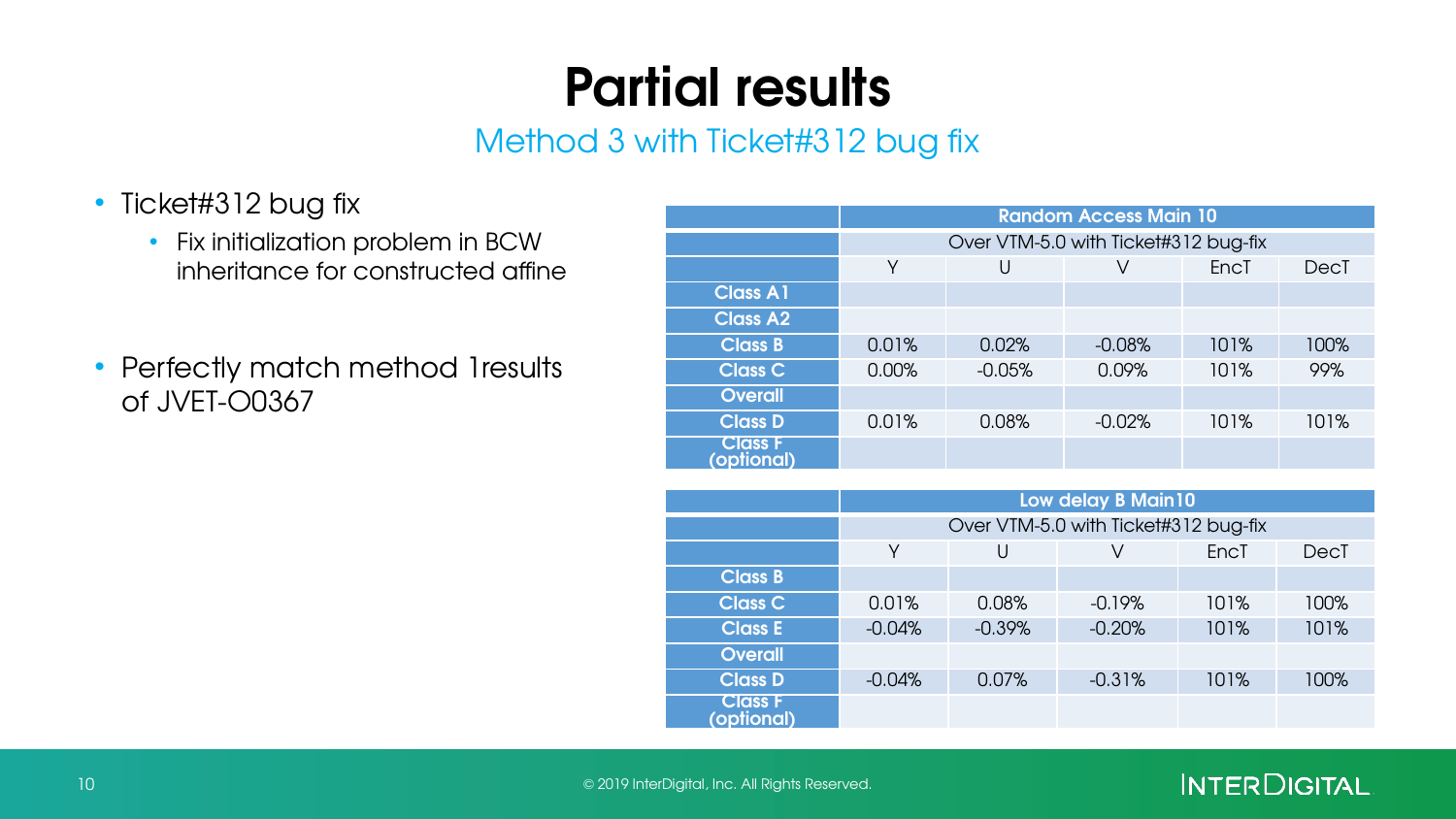

Partial results
Method 3 with Ticket#312 bug fix
Ticket#312 bug fix
Fix initialization problem in BCW
inheritance for constructed affine

Perfectly match method 1results
of JVET-O0367
|  | Random Access Main 10 |  |  |  |  |
| --- | --- | --- | --- | --- | --- |
|  | Over VTM-5.0 with Ticket#312 bug-fix |  |  |  |  |
|  | Y | U | V | EncT | DecT |
| Class A1 |  |  |  |  |  |
| Class A2 |  |  |  |  |  |
| Class B | 0.01% | 0.02% | -0.08% | 101% | 100% |
| Class C | 0.00% | -0.05% | 0.09% | 101% | 99% |
| Overall |  |  |  |  |  |
| Class D | 0.01% | 0.08% | -0.02% | 101% | 101% |
| Class F (optional) |  |  |  |  |  |
|  | Low delay B Main10 |  |  |  |  |
| --- | --- | --- | --- | --- | --- |
|  | Over VTM-5.0 with Ticket#312 bug-fix |  |  |  |  |
|  | Y | U | V | EncT | DecT |
| Class B |  |  |  |  |  |
| Class C | 0.01% | 0.08% | -0.19% | 101% | 100% |
| Class E | -0.04% | -0.39% | -0.20% | 101% | 101% |
| Overall |  |  |  |  |  |
| Class D | -0.04% | 0.07% | -0.31% | 101% | 100% |
| Class F (optional) |  |  |  |  |  |
10
© 2019 InterDigital, Inc. All Rights Reserved.